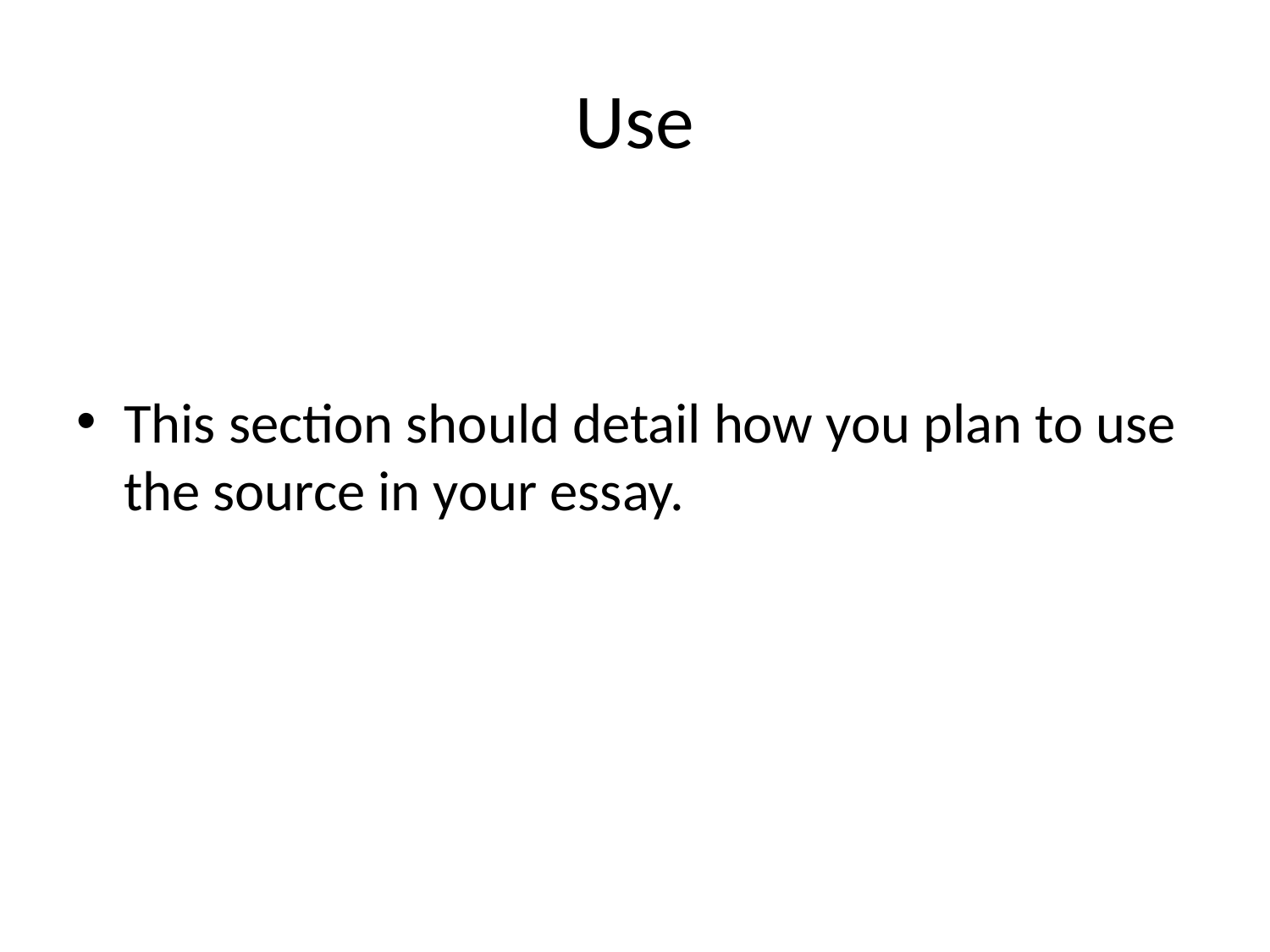

# Use

This section should detail how you plan to use the source in your essay.